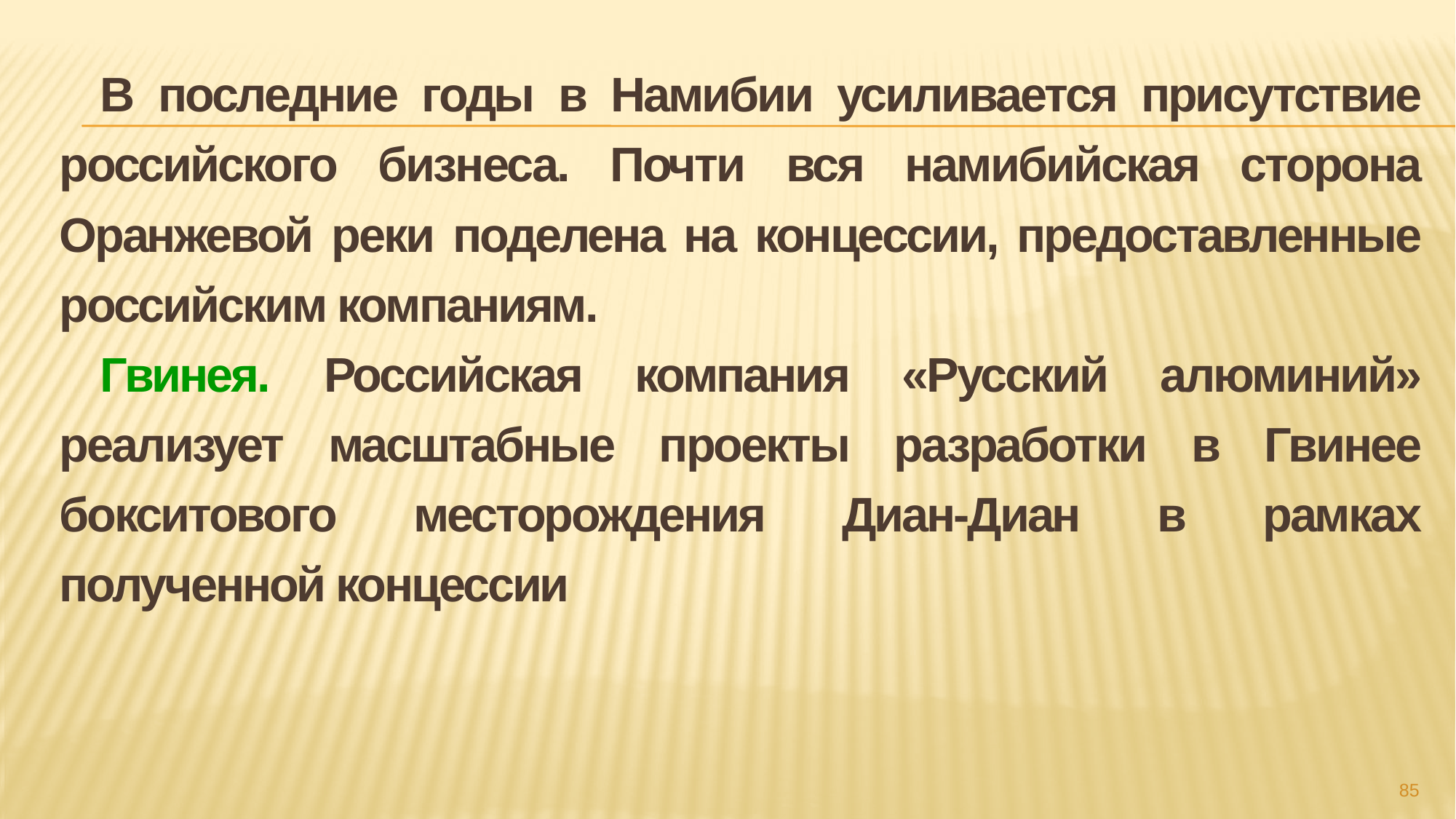

В последние годы в Намибии усиливается присутствие российского бизнеса. Почти вся намибийская сторона Оранжевой реки поделена на концессии, предоставленные российским компаниям.
Гвинея. Российская компания «Русский алюминий» реализует масштабные проекты разработки в Гвинее бокситового месторождения Диан-Диан в рамках полученной концессии
#
85